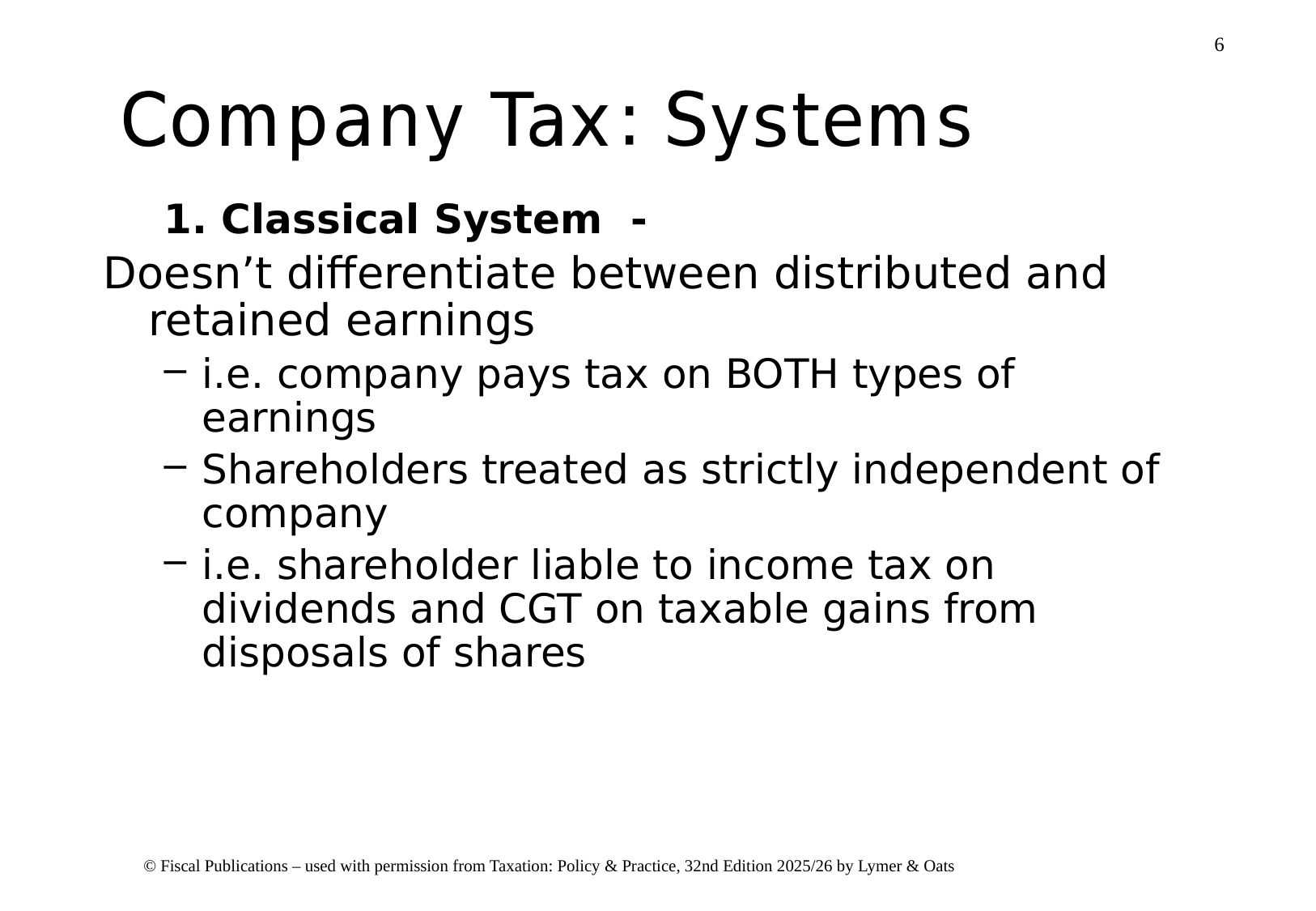

# Company Tax: Systems
1. Classical System  -
Doesn’t differentiate between distributed and retained earnings
i.e. company pays tax on BOTH types of earnings
Shareholders treated as strictly independent of company
i.e. shareholder liable to income tax on dividends and CGT on taxable gains from disposals of shares